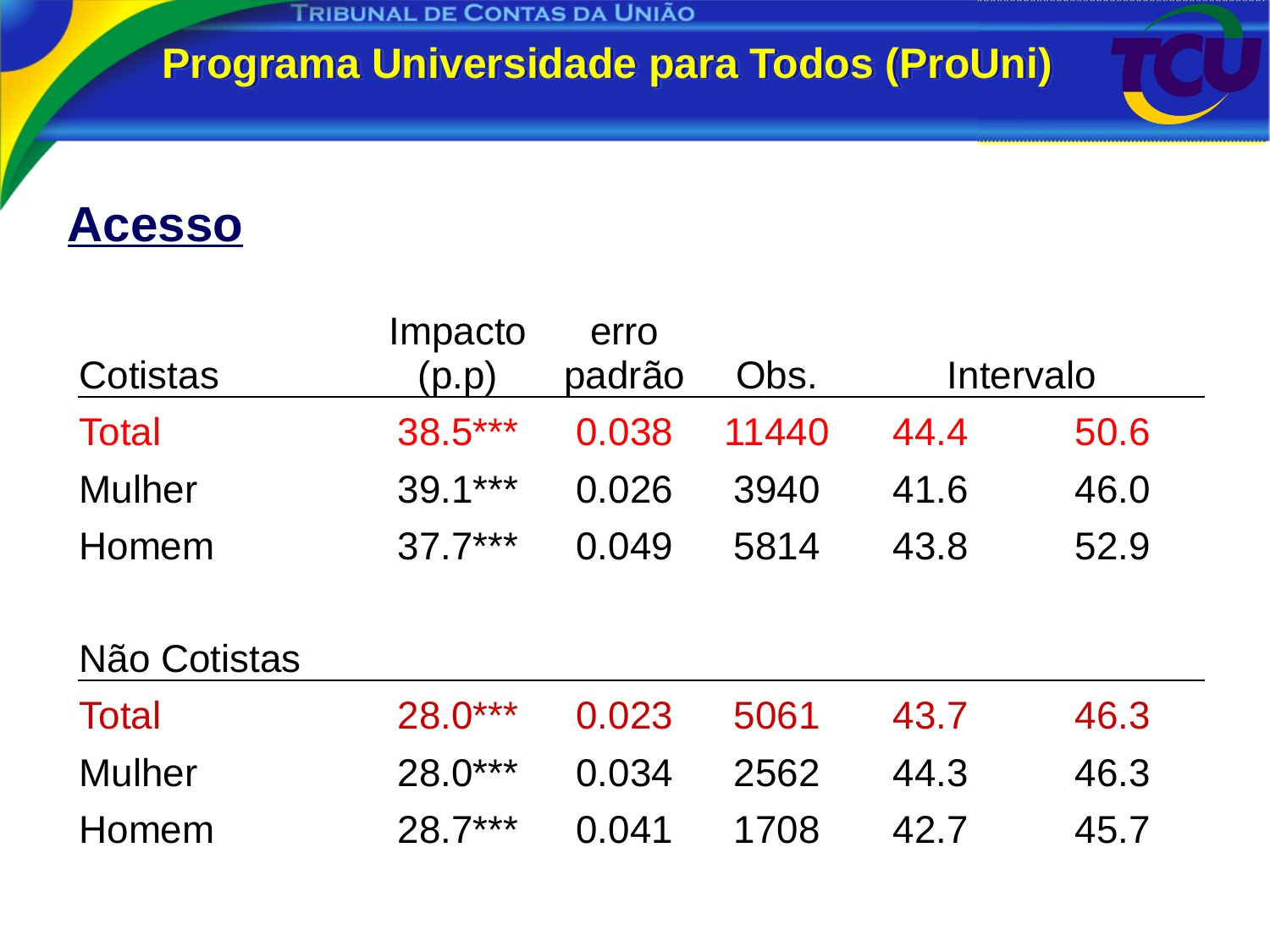

# Programa Universidade para Todos (ProUni)
Acesso
| Cotistas | Impacto (p.p) | erro padrão | Obs. | Intervalo |  |
| --- | --- | --- | --- | --- | --- |
| Total | 38.5\*\*\* | 0.038 | 11440 | 44.4 | 50.6 |
| Mulher | 39.1\*\*\* | 0.026 | 3940 | 41.6 | 46.0 |
| Homem | 37.7\*\*\* | 0.049 | 5814 | 43.8 | 52.9 |
| Não Cotistas |  |  |  |  |  |
| Total | 28.0\*\*\* | 0.023 | 5061 | 43.7 | 46.3 |
| Mulher | 28.0\*\*\* | 0.034 | 2562 | 44.3 | 46.3 |
| Homem | 28.7\*\*\* | 0.041 | 1708 | 42.7 | 45.7 |